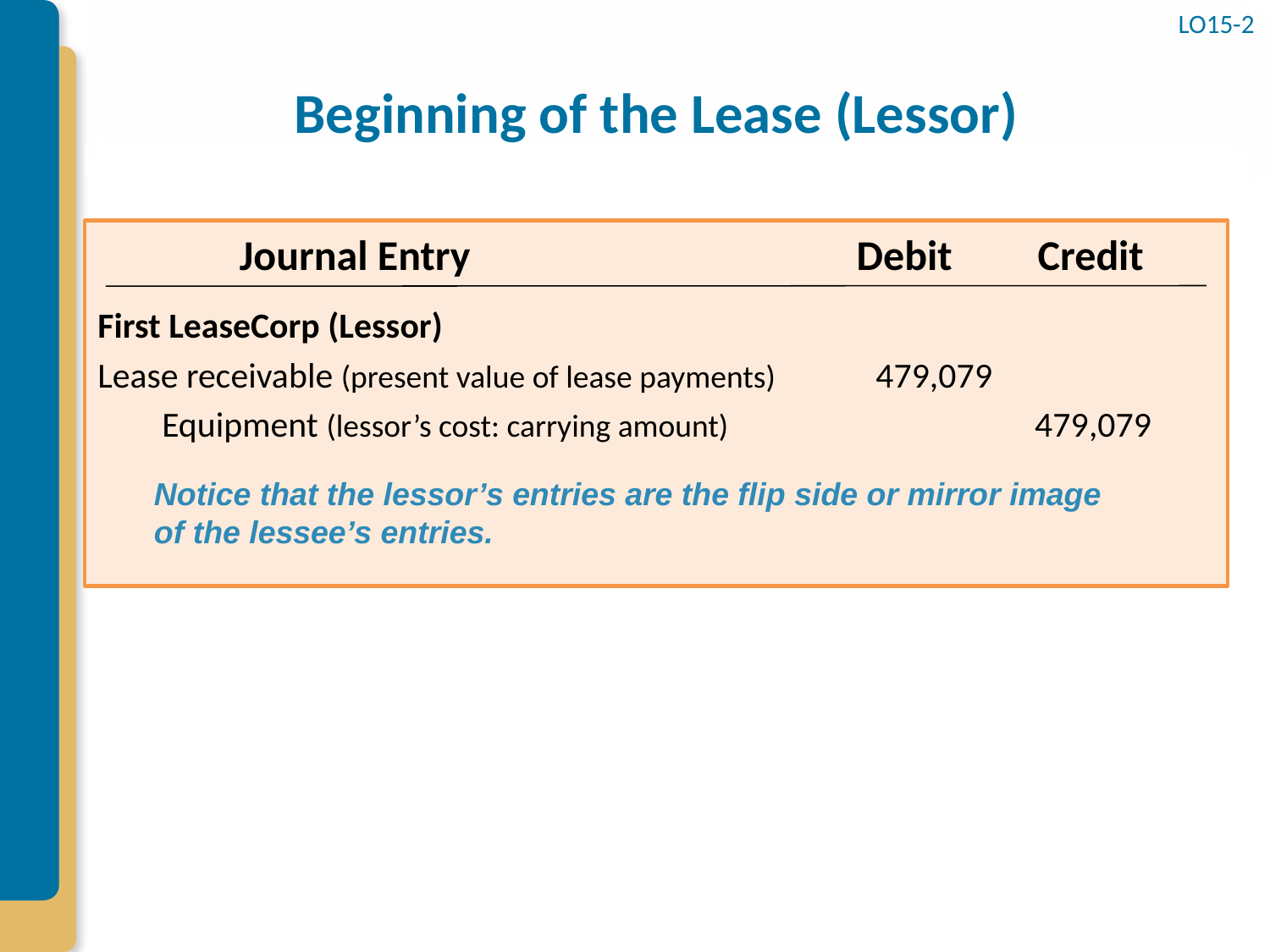

LO15-2
# Beginning of the Lease (Lessor)
First LeaseCorp (Lessor)
Lease receivable (present value of lease payments)	  479,079
        Equipment (lessor’s cost: carrying amount)		        	      479,079

Journal Entry
Debit
Credit
Notice that the lessor’s entries are the flip side or mirror image of the lessee’s entries.